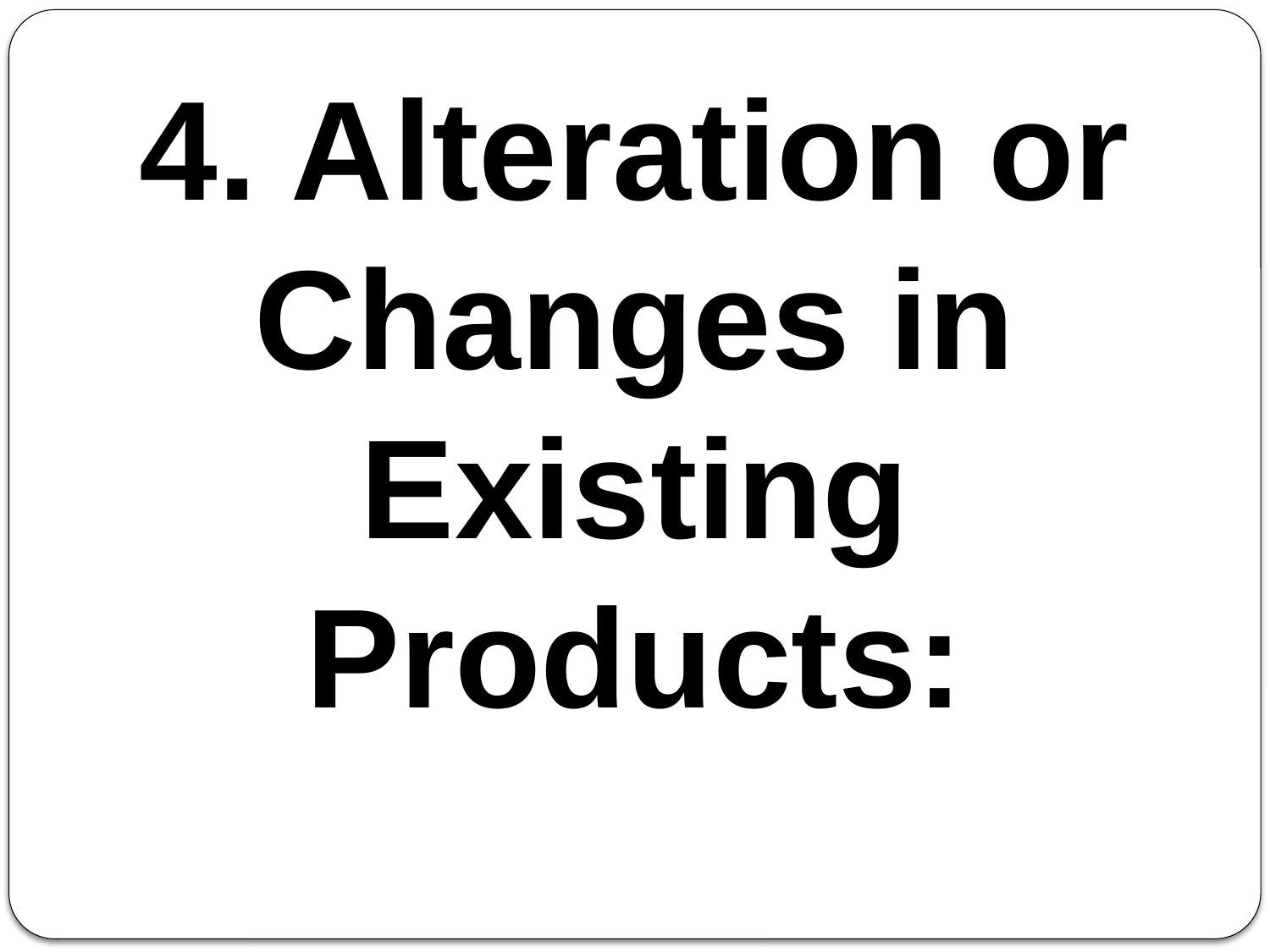

4. Alteration or Changes in Existing Products: